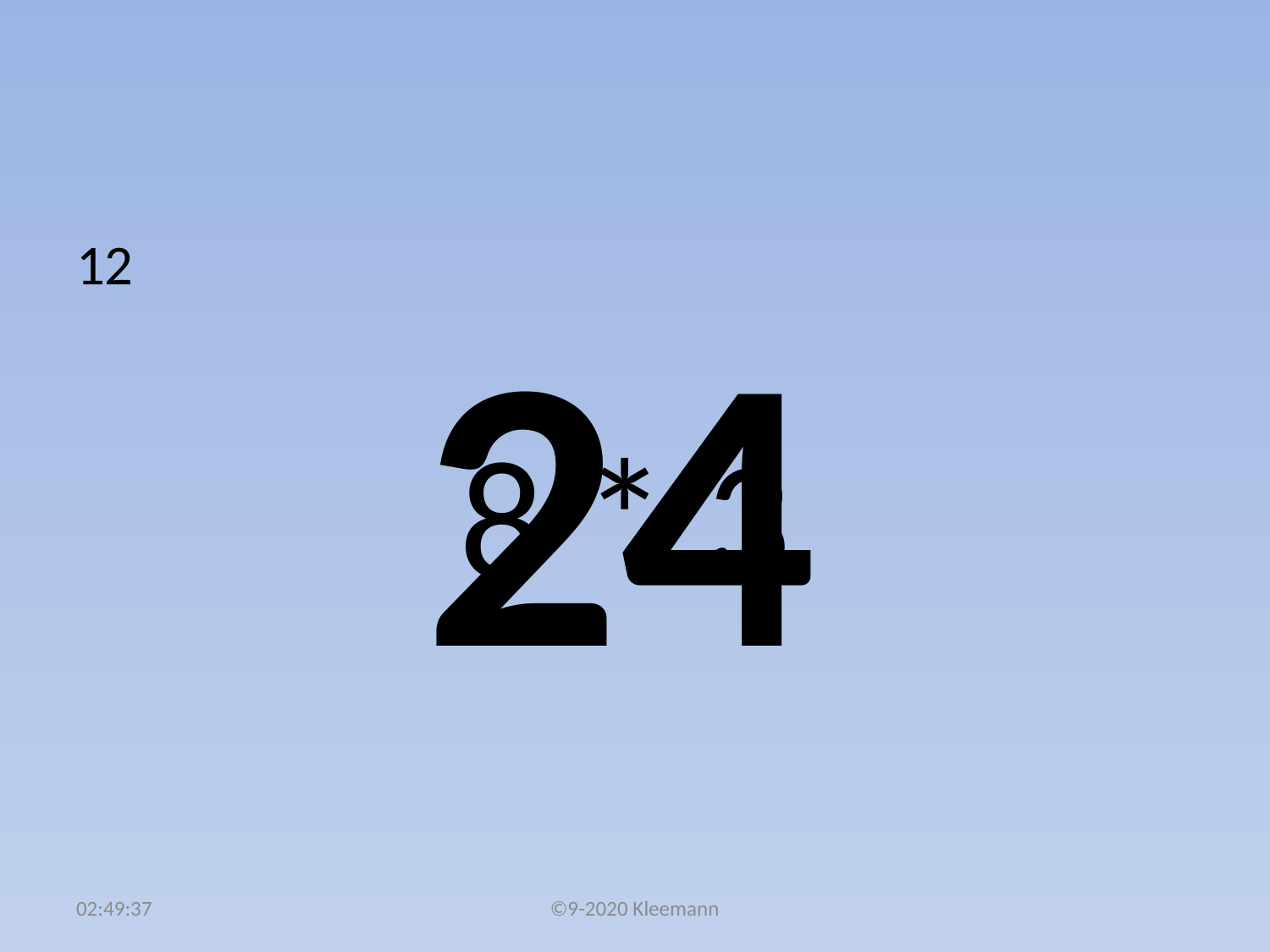

#
12

          8 * 3
24
02:49:37
©9-2020 Kleemann